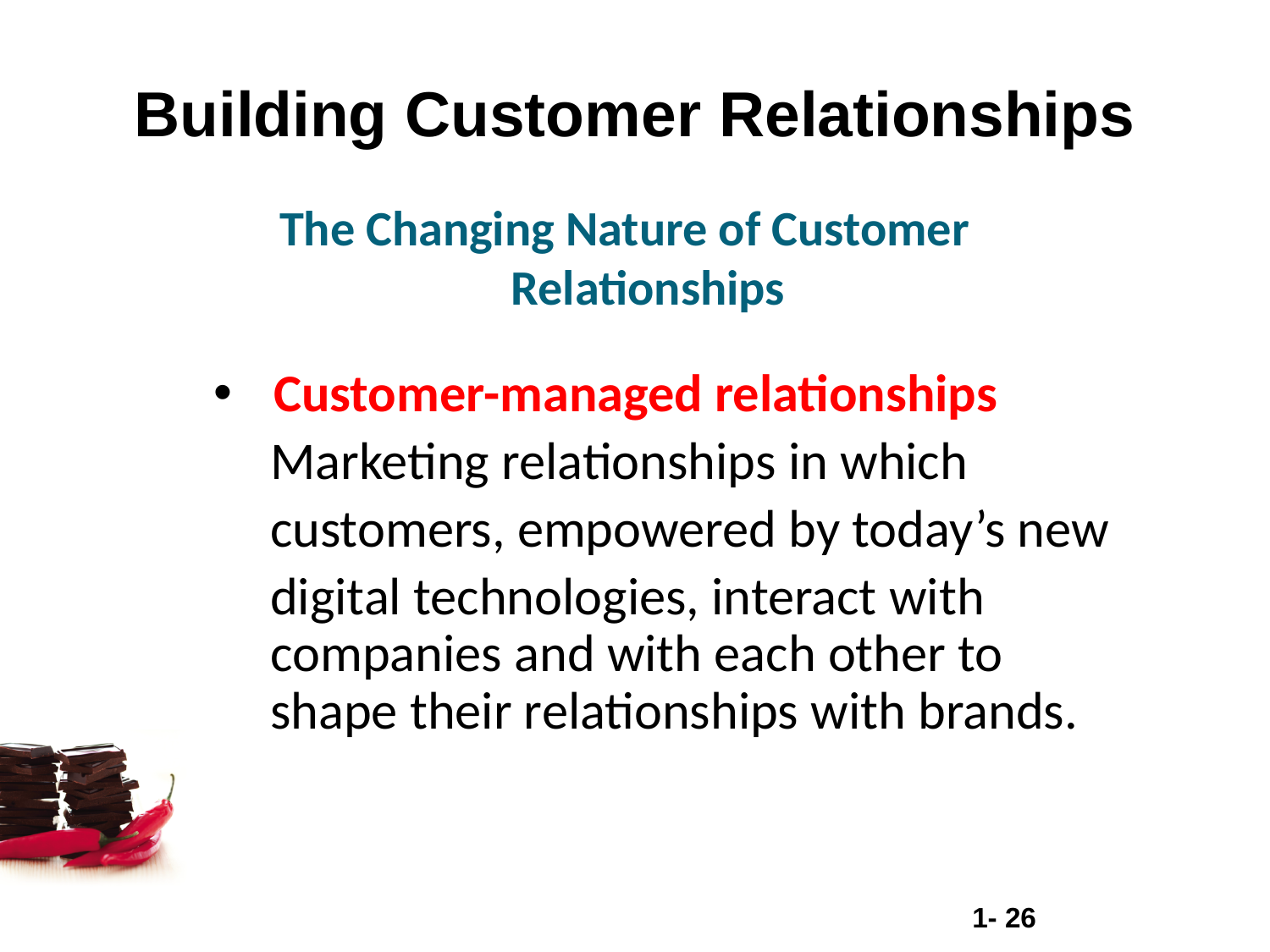

# Building Customer Relationships
The Changing Nature of Customer Relationships
 Customer-managed relationships
Marketing relationships in which
customers, empowered by today’s new
digital technologies, interact with companies and with each other to shape their relationships with brands.